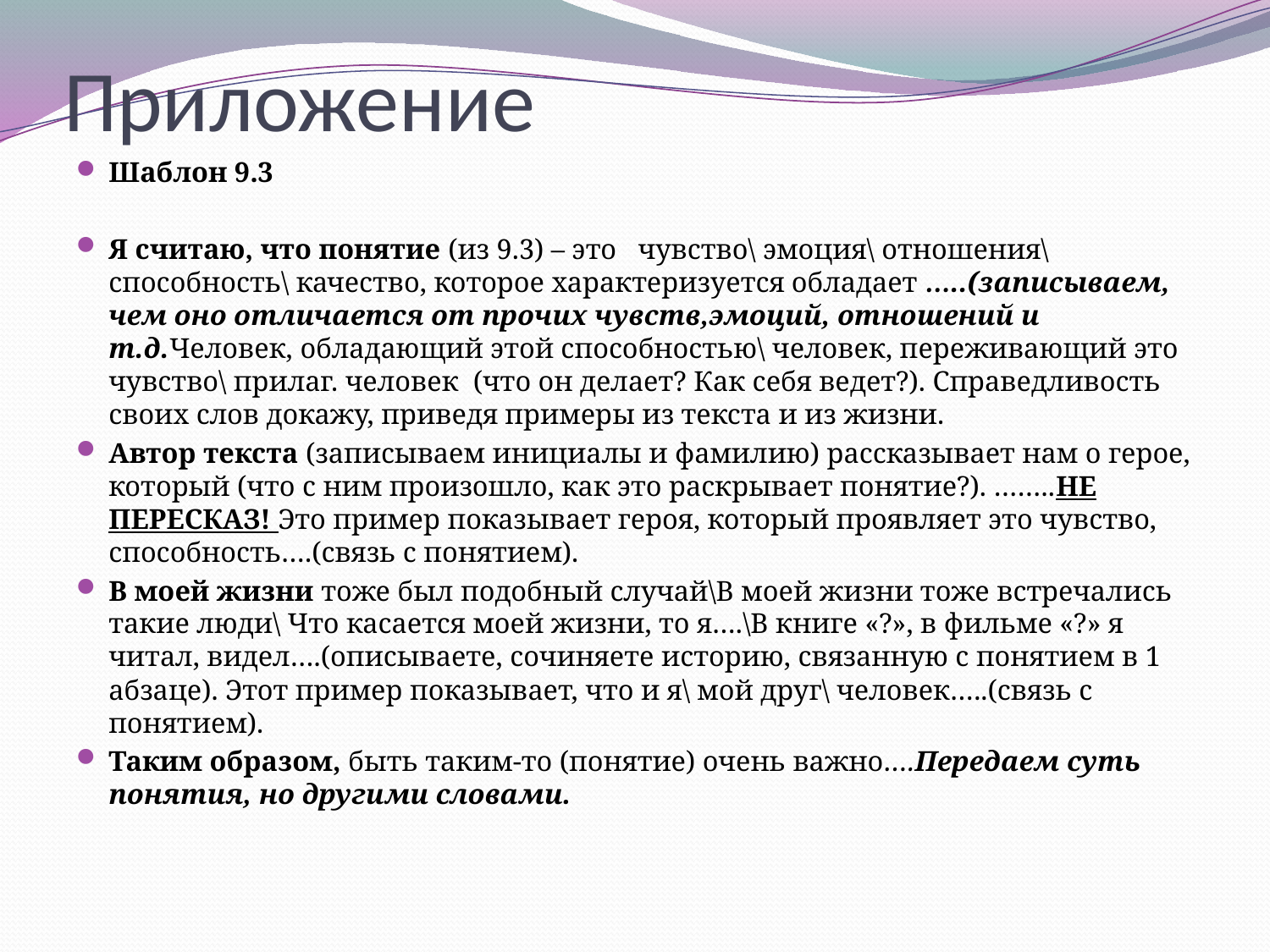

# Приложение
Шаблон 9.3

Я считаю, что понятие (из 9.3) – это   чувство\ эмоция\ отношения\ способность\ качество, которое характеризуется обладает …..(записываем, чем оно отличается от прочих чувств,эмоций, отношений и т.д.Человек, обладающий этой способностью\ человек, переживающий это чувство\ прилаг. человек  (что он делает? Как себя ведет?). Справедливость своих слов докажу, приведя примеры из текста и из жизни.
Автор текста (записываем инициалы и фамилию) рассказывает нам о герое, который (что с ним произошло, как это раскрывает понятие?). ……..НЕ ПЕРЕСКАЗ! Это пример показывает героя, который проявляет это чувство, способность….(связь с понятием).
В моей жизни тоже был подобный случай\В моей жизни тоже встречались такие люди\ Что касается моей жизни, то я….\В книге «?», в фильме «?» я читал, видел….(описываете, сочиняете историю, связанную с понятием в 1 абзаце). Этот пример показывает, что и я\ мой друг\ человек…..(связь с понятием).
Таким образом, быть таким-то (понятие) очень важно….Передаем суть понятия, но другими словами.